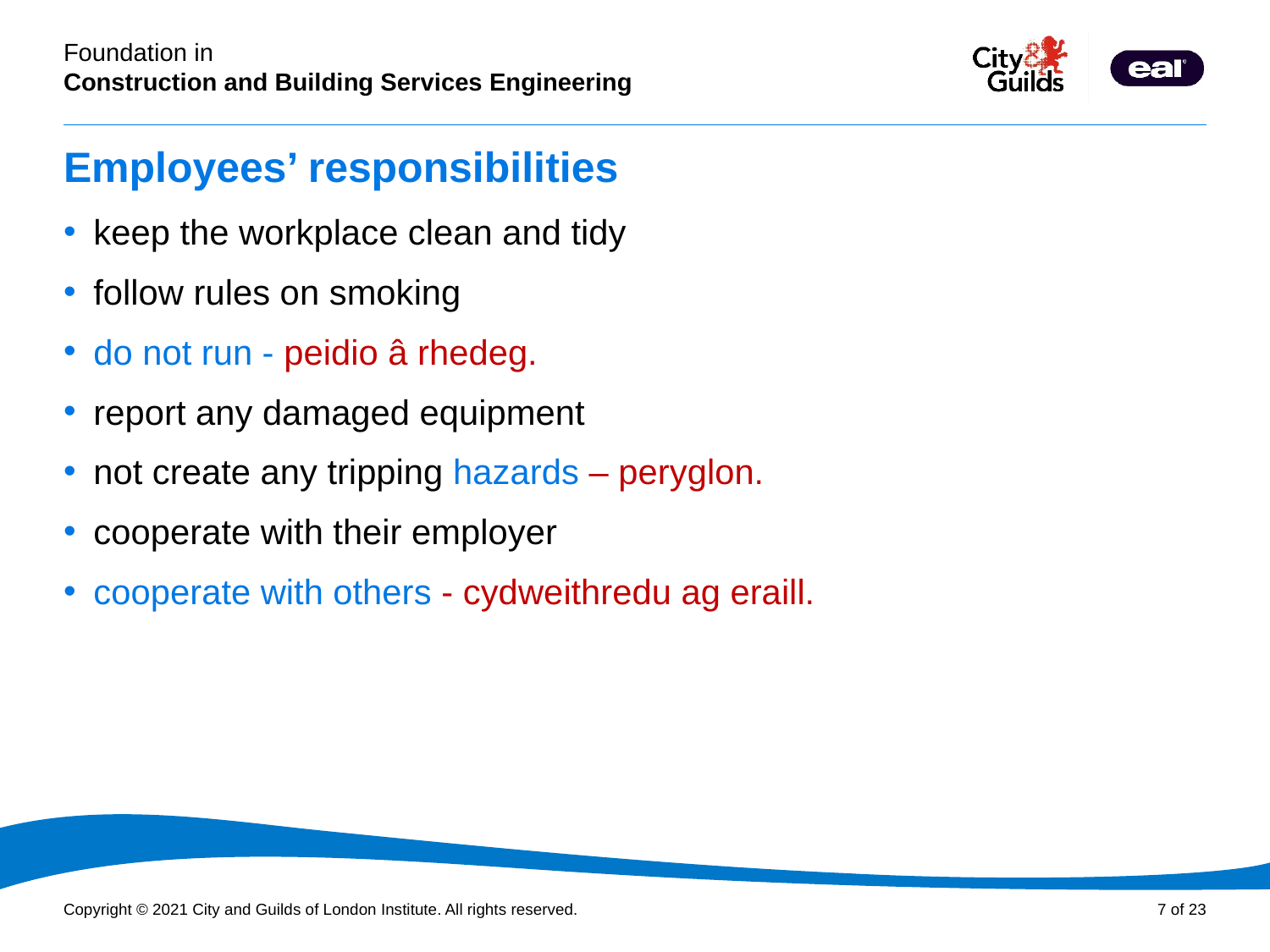

# Employees’ responsibilities
keep the workplace clean and tidy
follow rules on smoking
do not run - peidio â rhedeg.
report any damaged equipment
not create any tripping hazards – peryglon.
cooperate with their employer
cooperate with others - cydweithredu ag eraill.